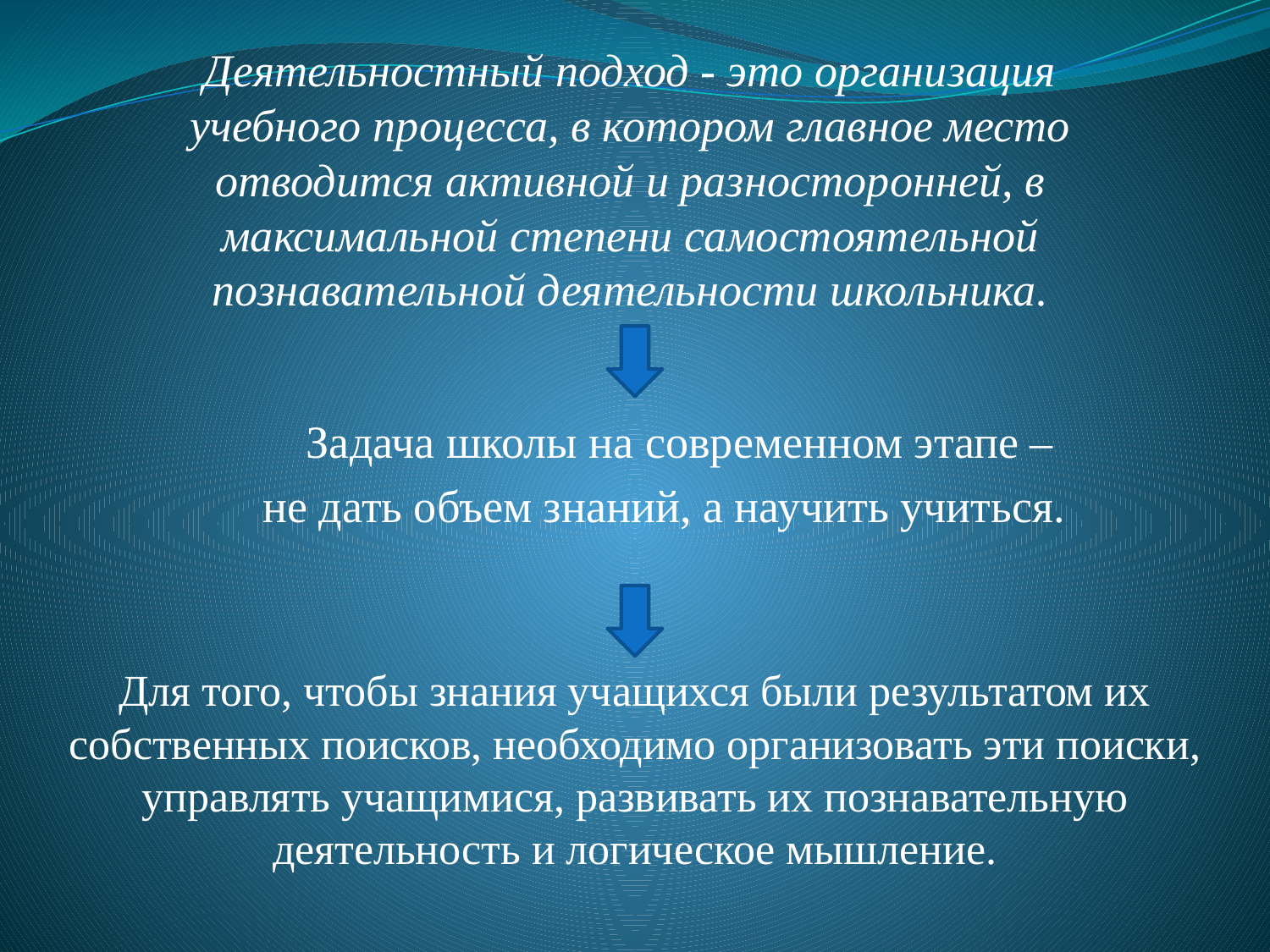

Деятельностный подход - это организация учебного процесса, в котором главное место отводится активной и разносторонней, в максимальной степени самостоятельной познавательной деятельности школьника.

Задача школы на современном этапе –
не дать объем знаний, а научить учиться.

Для того, чтобы знания учащихся были результатом их собственных поисков, необходимо организовать эти поиски, управлять учащимися, развивать их познавательную деятельность и логическое мышление.